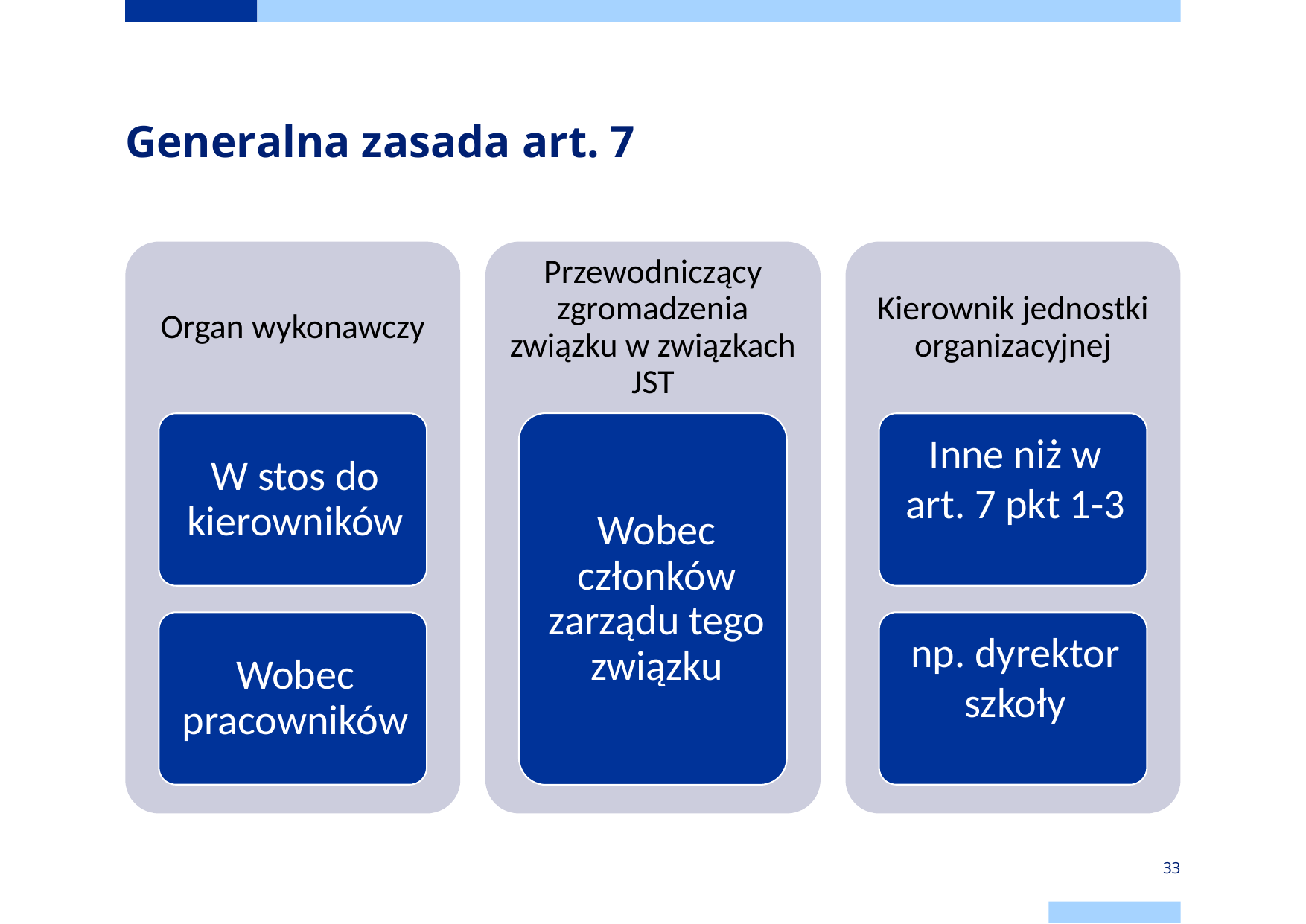

# Generalna zasada art. 7
Organ wykonawczy
W stos do kierowników
Wobec pracowników
Przewodniczący zgromadzenia związku w związkach JST
Wobec członków zarządu tego związku
Kierownik jednostki organizacyjnej
Inne niż w art. 7 pkt 1-3

np. dyrektor szkoły

33